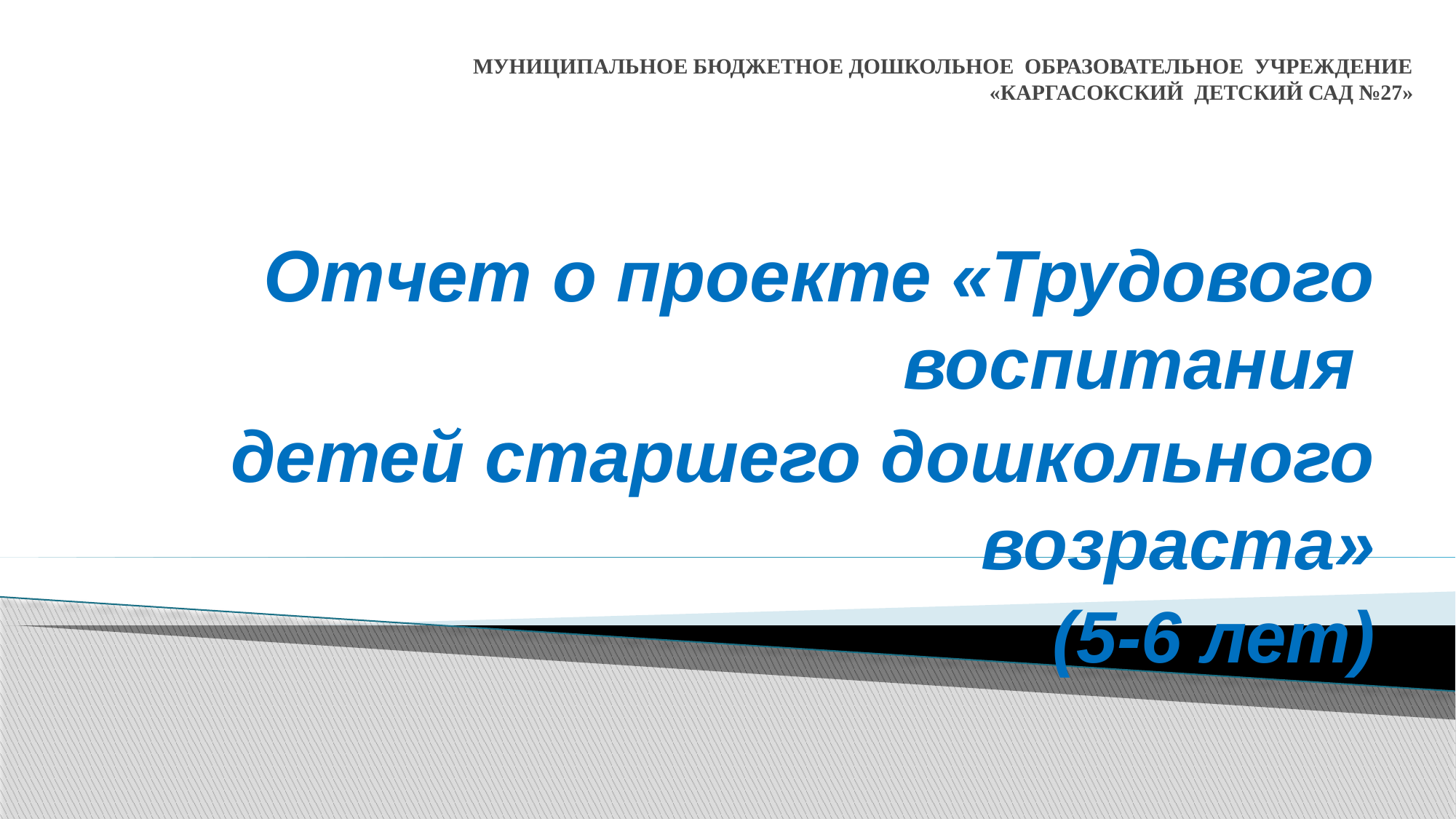

# МУНИЦИПАЛЬНОЕ БЮДЖЕТНОЕ ДОШКОЛЬНОЕ  ОБРАЗОВАТЕЛЬНОЕ  УЧРЕЖДЕНИЕ «КАРГАСОКСКИЙ  ДЕТСКИЙ САД №27»
Отчет о проекте «Трудового воспитания
детей старшего дошкольного возраста»
(5-6 лет)

Выполнила: воспитатель
                                                                                                                                                    Легенькова Т.В.

с.Каргасок, 2025